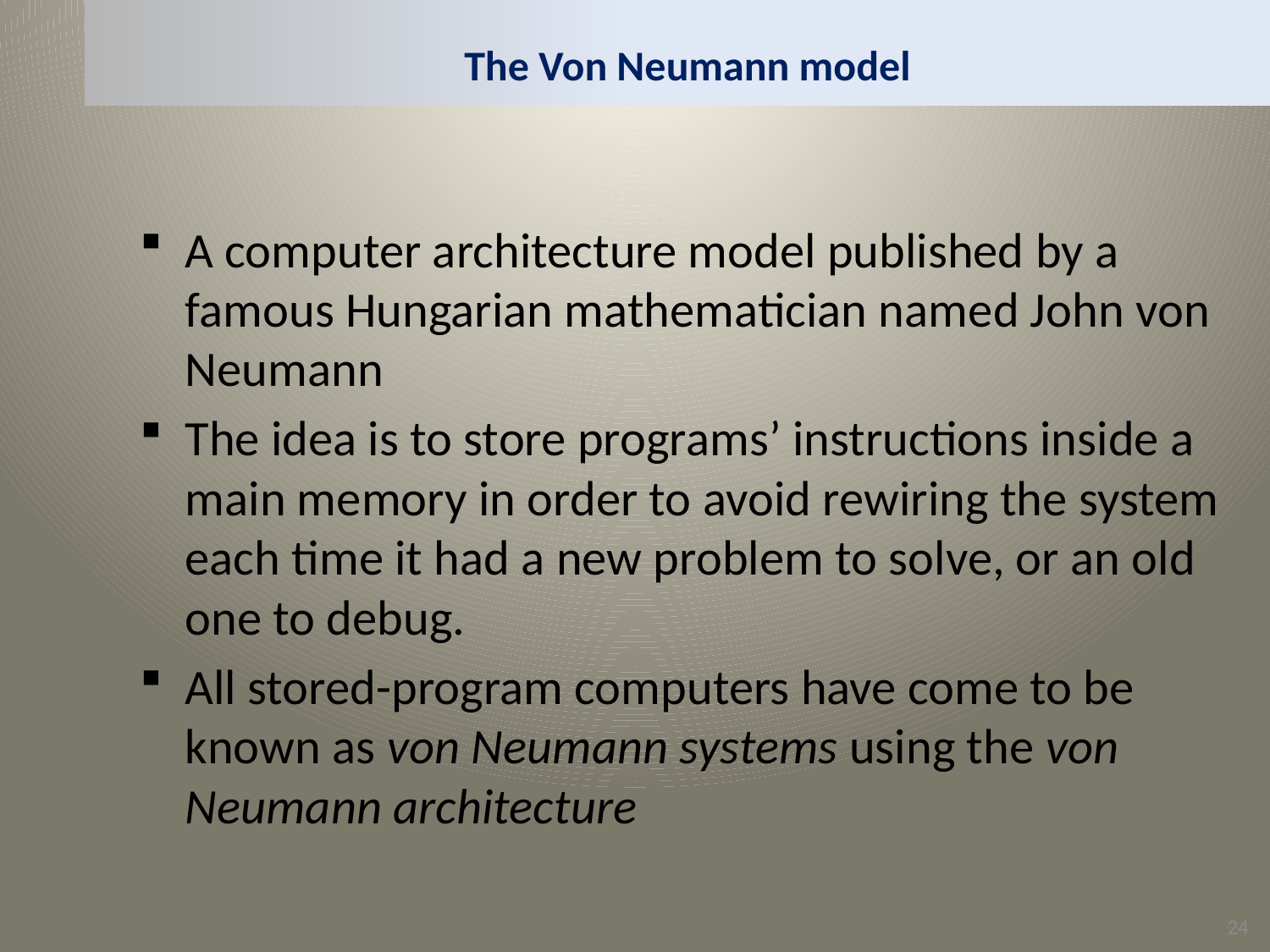

# The Von Neumann model
A computer architecture model published by a famous Hungarian mathematician named John von Neumann
The idea is to store programs’ instructions inside a main memory in order to avoid rewiring the system each time it had a new problem to solve, or an old one to debug.
All stored-program computers have come to be known as von Neumann systems using the von Neumann architecture